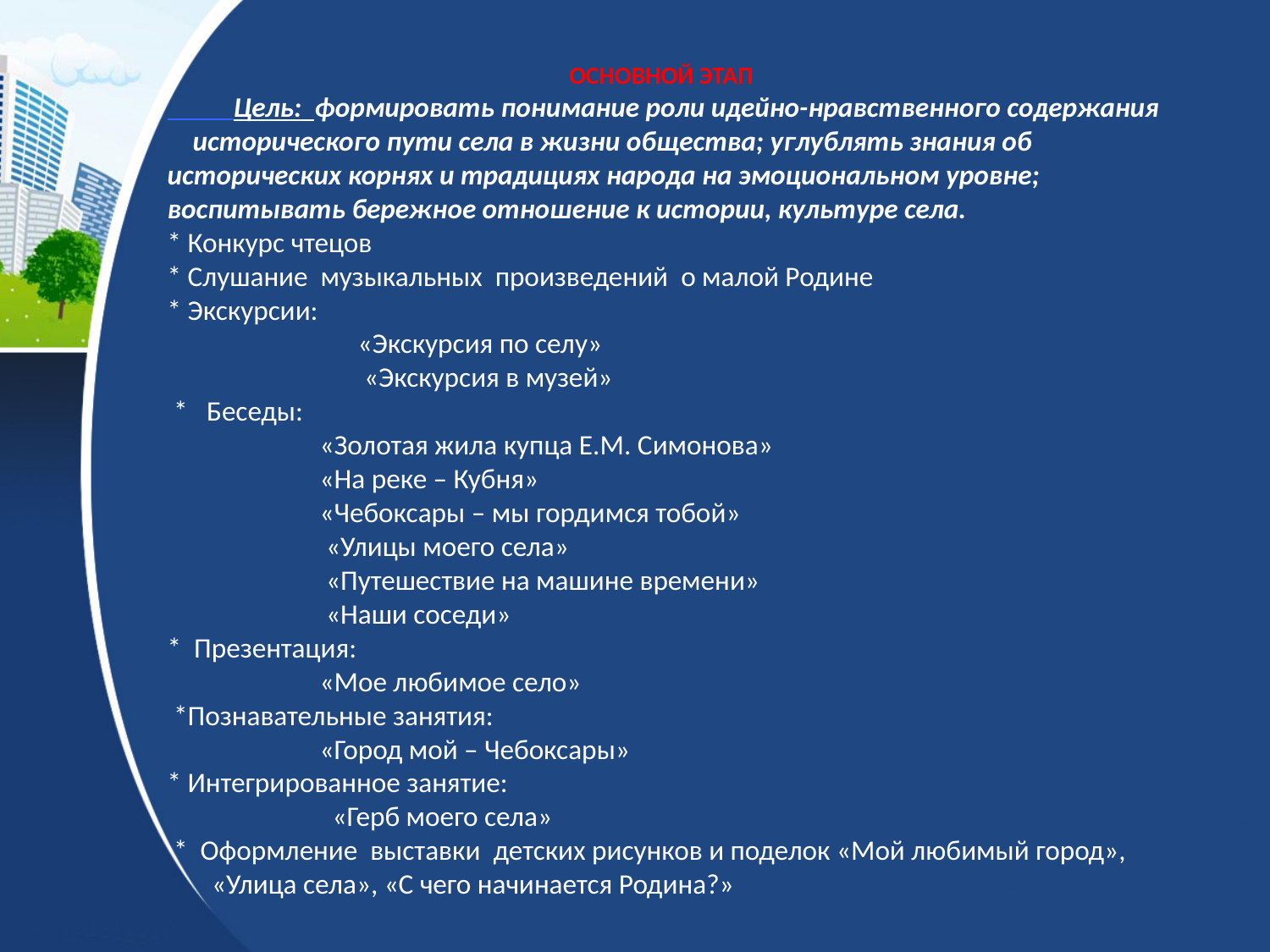

ОСНОВНОЙ ЭТАП
            Цель:  формировать понимание роли идейно-нравственного содержания
    исторического пути села в жизни общества; углублять знания об исторических корнях и традициях народа на эмоциональном уровне; воспитывать бережное отношение к истории, культуре села.
* Конкурс чтецов
* Слушание  музыкальных  произведений  о малой Родине
* Экскурсии:
                              «Экскурсия по селу»
                               «Экскурсия в музей»
 *   Беседы:
                        «Золотая жила купца Е.М. Симонова»
                        «На реке – Кубня»
                        «Чебоксары – мы гордимся тобой»
                         «Улицы моего села»
                         «Путешествие на машине времени»
                         «Наши соседи»
*  Презентация:
                        «Мое любимое село»
 *Познавательные занятия:
                        «Город мой – Чебоксары»
* Интегрированное занятие:
                          «Герб моего села»
 *  Оформление  выставки  детских рисунков и поделок «Мой любимый город»,
       «Улица села», «С чего начинается Родина?»